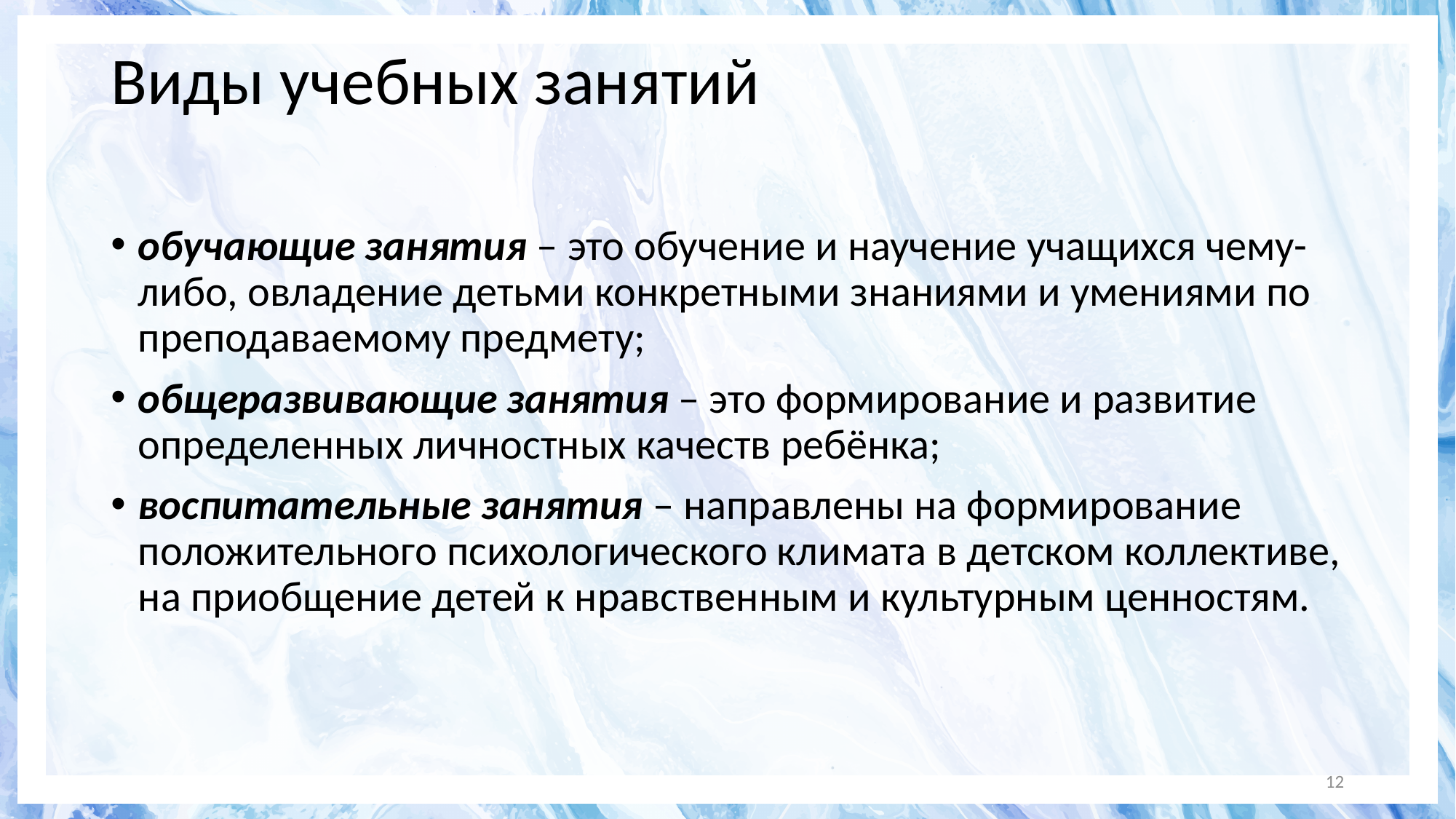

# Виды учебных занятий
обучающие занятия – это обучение и научение учащихся чему-либо, овладение детьми конкретными знаниями и умениями по преподаваемому предмету;
общеразвивающие занятия – это формирование и развитие определенных личностных качеств ребёнка;
воспитательные занятия – направлены на формирование положительного психологического климата в детском коллективе, на приобщение детей к нравственным и культурным ценностям.

12